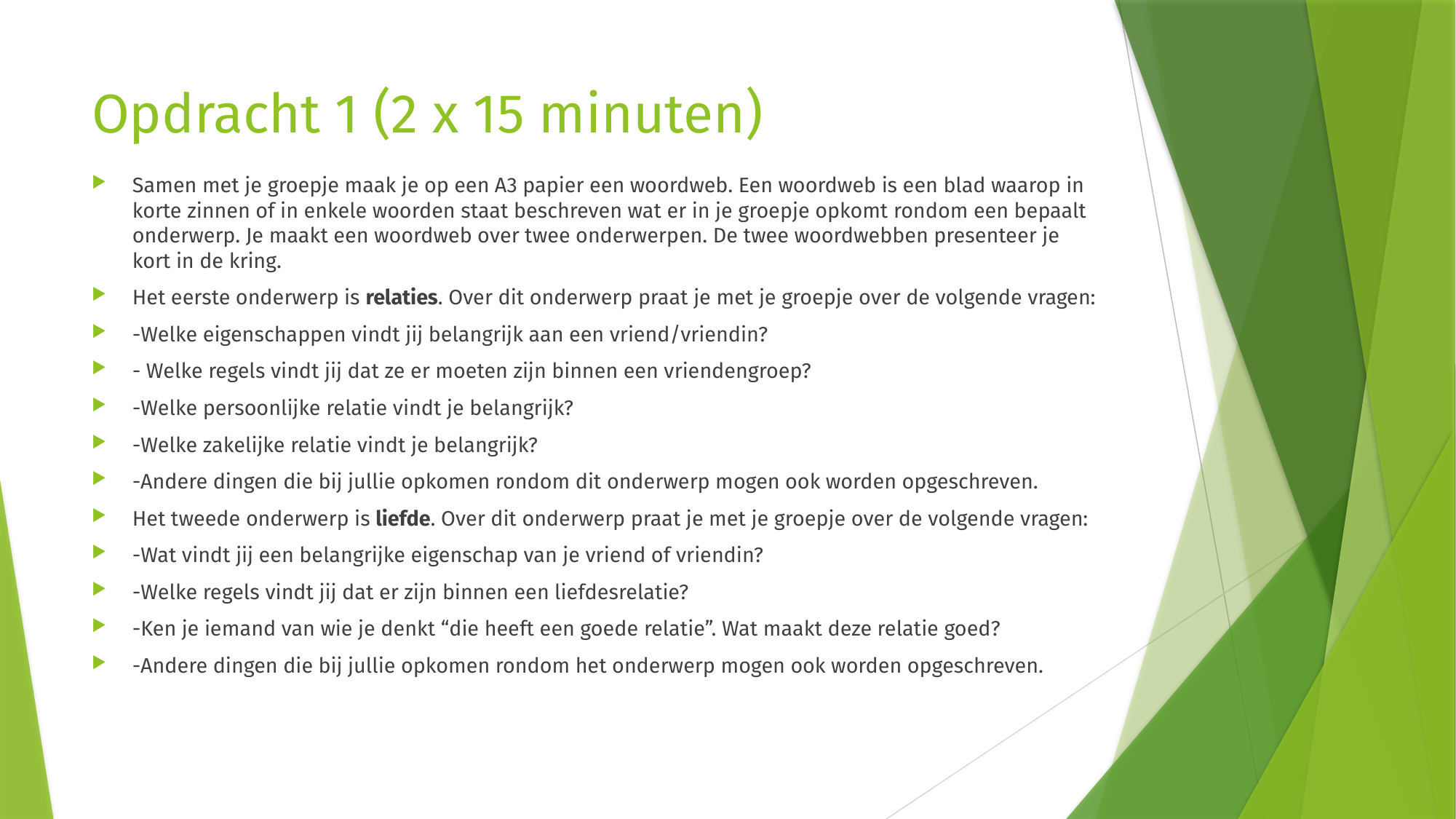

# Opdracht 1 (2 x 15 minuten)
Samen met je groepje maak je op een A3 papier een woordweb. Een woordweb is een blad waarop in korte zinnen of in enkele woorden staat beschreven wat er in je groepje opkomt rondom een bepaalt onderwerp. Je maakt een woordweb over twee onderwerpen. De twee woordwebben presenteer je kort in de kring.
Het eerste onderwerp is relaties. Over dit onderwerp praat je met je groepje over de volgende vragen:
-Welke eigenschappen vindt jij belangrijk aan een vriend/vriendin?
- Welke regels vindt jij dat ze er moeten zijn binnen een vriendengroep?
-Welke persoonlijke relatie vindt je belangrijk?
-Welke zakelijke relatie vindt je belangrijk?
-Andere dingen die bij jullie opkomen rondom dit onderwerp mogen ook worden opgeschreven.
Het tweede onderwerp is liefde. Over dit onderwerp praat je met je groepje over de volgende vragen:
-Wat vindt jij een belangrijke eigenschap van je vriend of vriendin?
-Welke regels vindt jij dat er zijn binnen een liefdesrelatie?
-Ken je iemand van wie je denkt “die heeft een goede relatie”. Wat maakt deze relatie goed?
-Andere dingen die bij jullie opkomen rondom het onderwerp mogen ook worden opgeschreven.